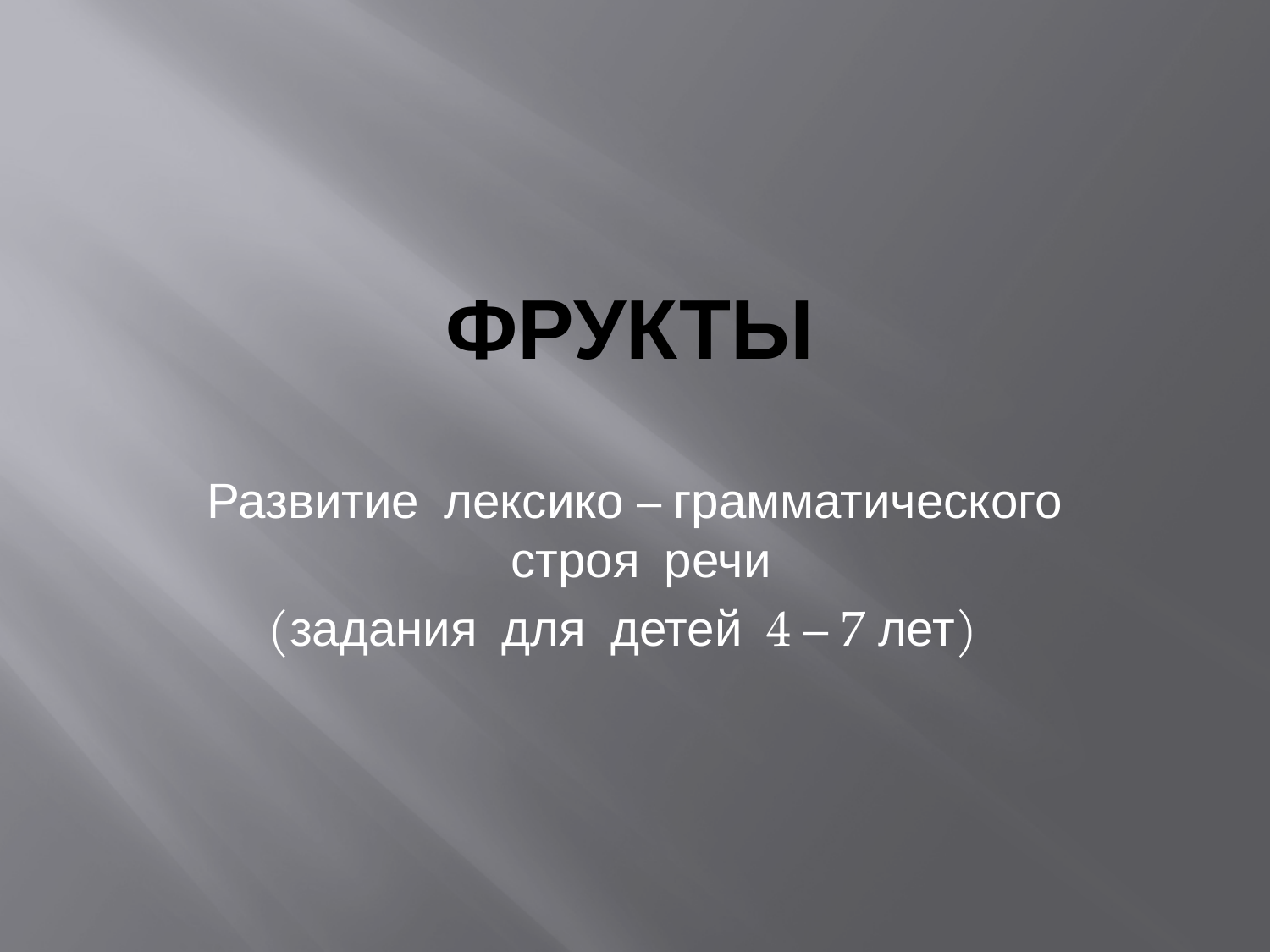

# ФРУКТЫ
Развитие  лексико – грамматического  строя  речи
(задания  для  детей  4 – 7 лет)